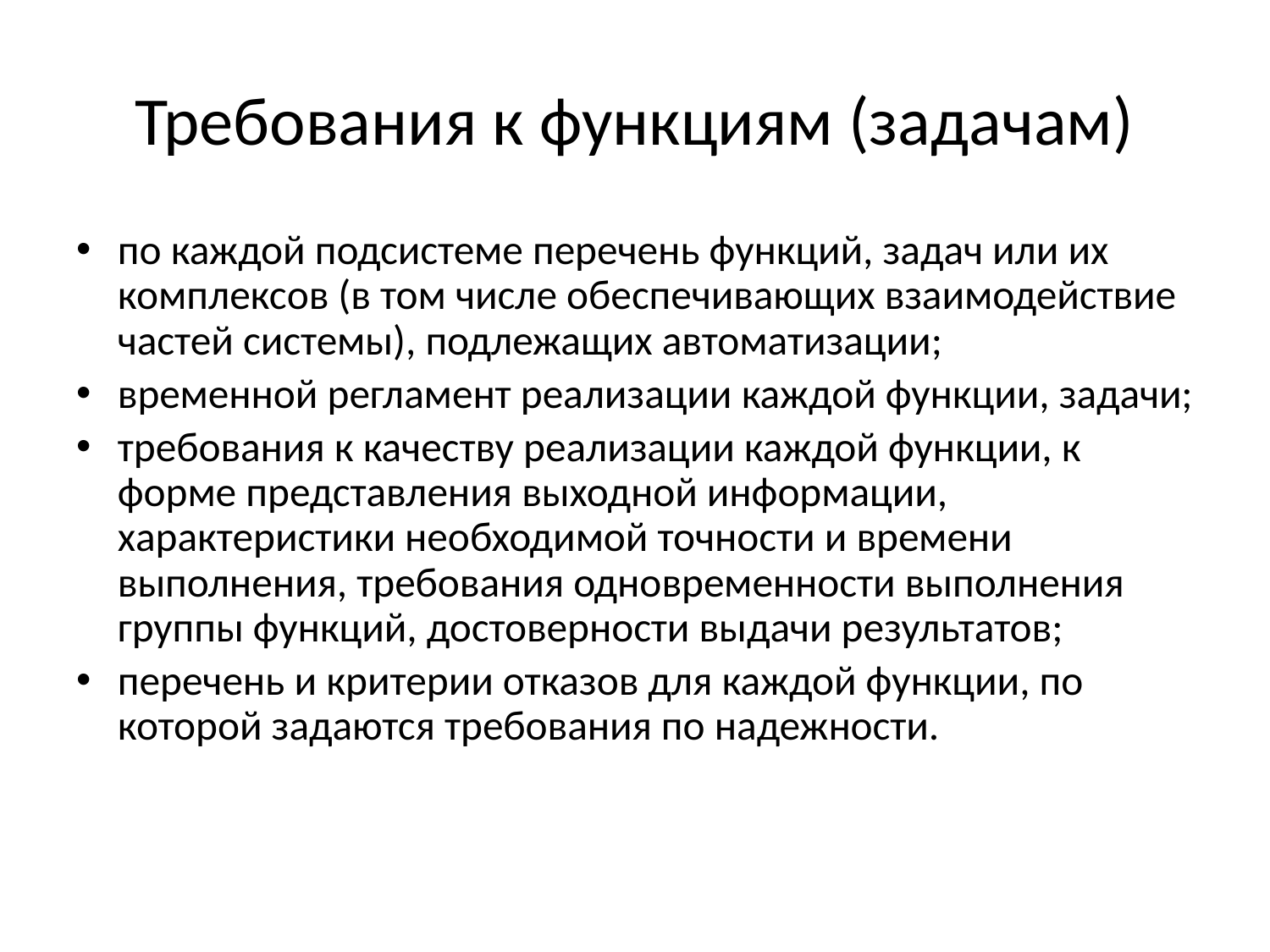

# Требования к функциям (задачам)
по каждой подсистеме перечень функций, задач или их комплексов (в том числе обеспечивающих взаимодействие частей системы), подлежащих автоматизации;
временной регламент реализации каждой функции, задачи;
требования к качеству реализации каждой функции, к форме представления выходной информации, характеристики необходимой точности и времени выполнения, требования одновременности выполнения группы функций, достоверности выдачи результатов;
перечень и критерии отказов для каждой функции, по которой задаются требования по надежности.